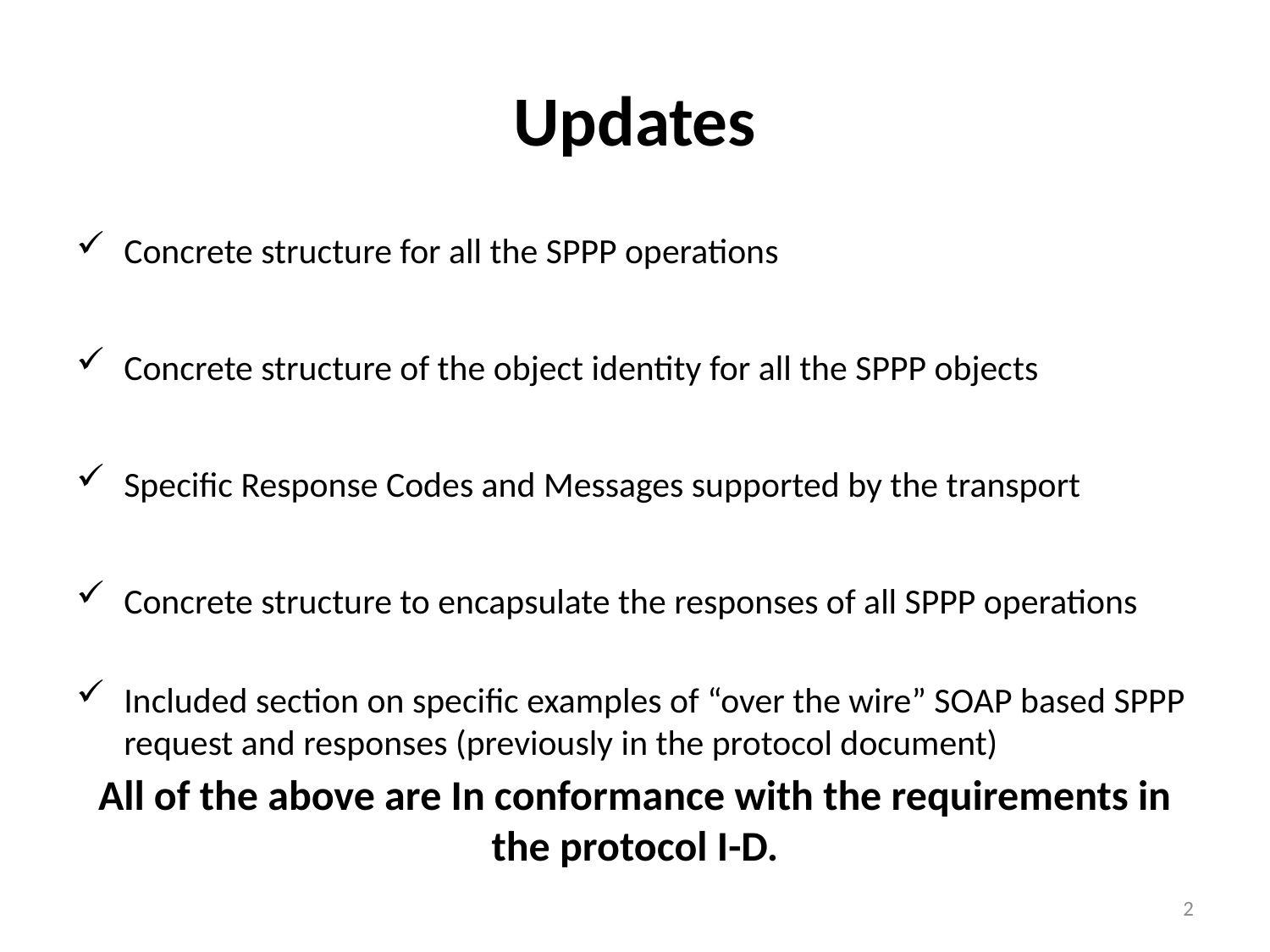

# Updates
Concrete structure for all the SPPP operations

Concrete structure of the object identity for all the SPPP objects

Specific Response Codes and Messages supported by the transport

Concrete structure to encapsulate the responses of all SPPP operations

Included section on specific examples of “over the wire” SOAP based SPPP request and responses (previously in the protocol document)
All of the above are In conformance with the requirements in the protocol I-D.
2